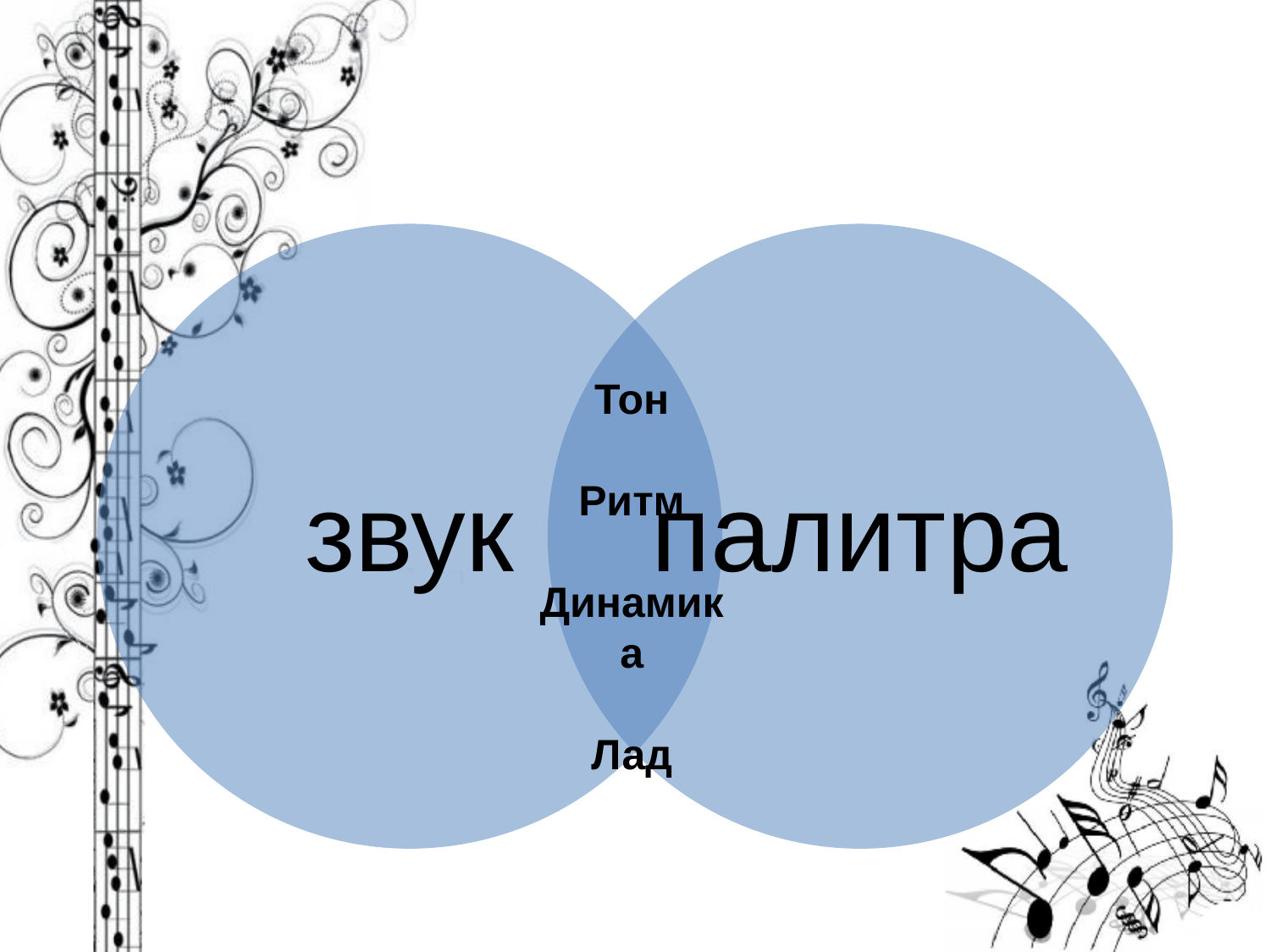

#
звук
палитра
Тон

Ритм

Динамика

Лад